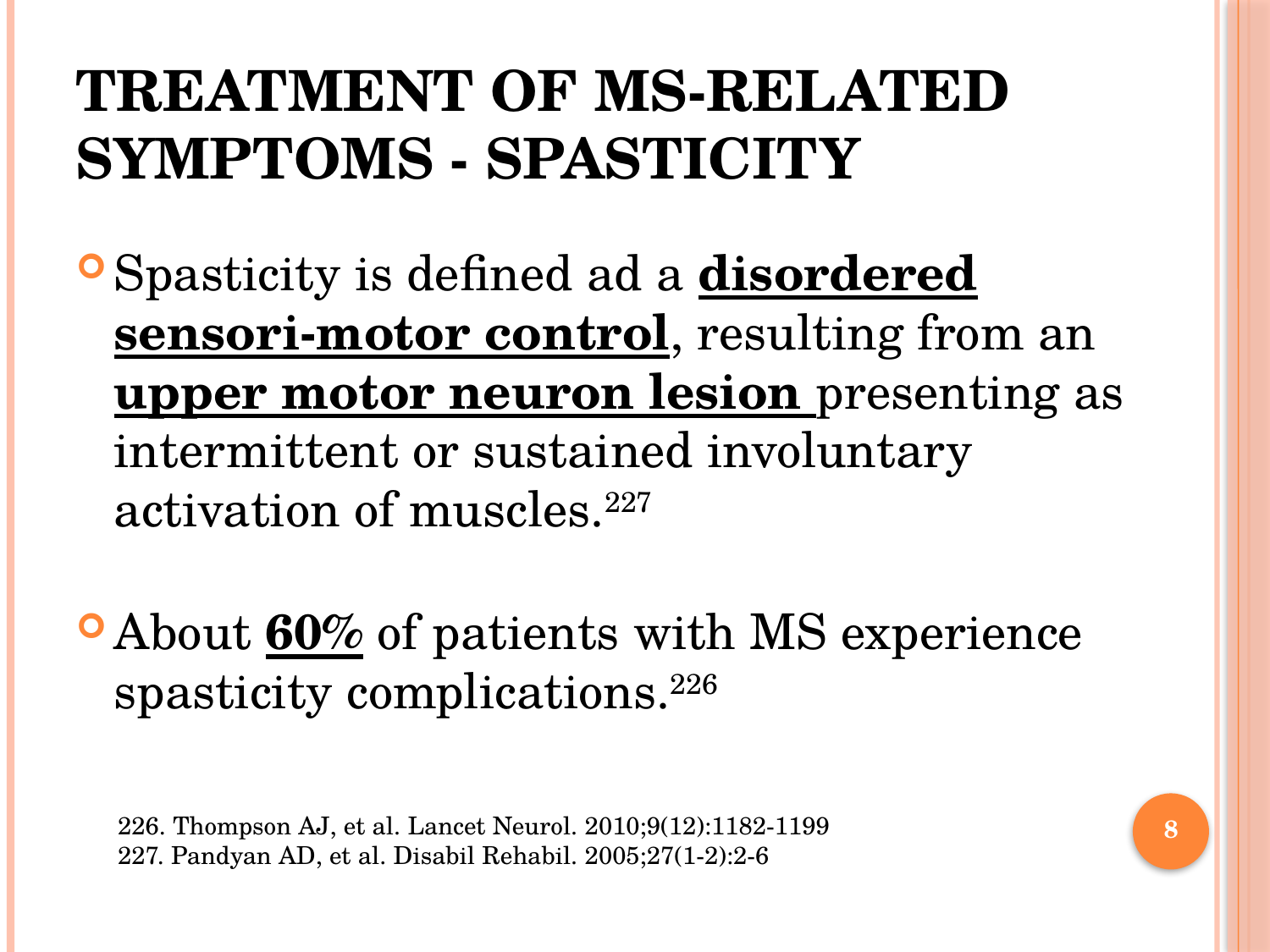

# Treatment of MS-related symptoms - Spasticity
Spasticity is defined ad a disordered sensori-motor control, resulting from an upper motor neuron lesion presenting as intermittent or sustained involuntary activation of muscles.227

About 60% of patients with MS experience spasticity complications.226

      226. Thompson AJ, et al. Lancet Neurol. 2010;9(12):1182-1199
      227. Pandyan AD, et al. Disabil Rehabil. 2005;27(1-2):2-6

8